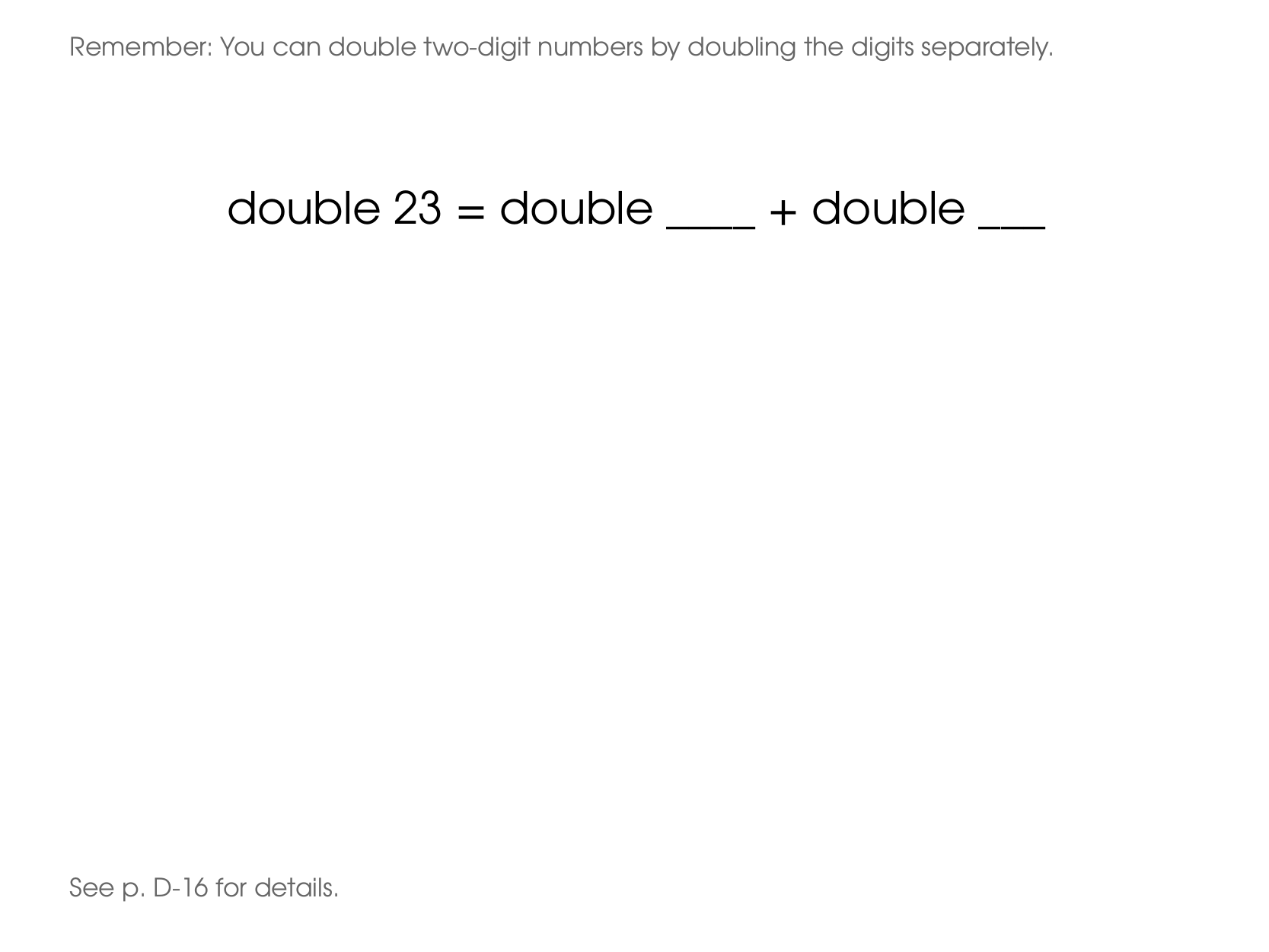

Remember: You can double two-digit numbers by doubling the digits separately.
double 23 = double ____ + double ___
See p. D-16 for details.